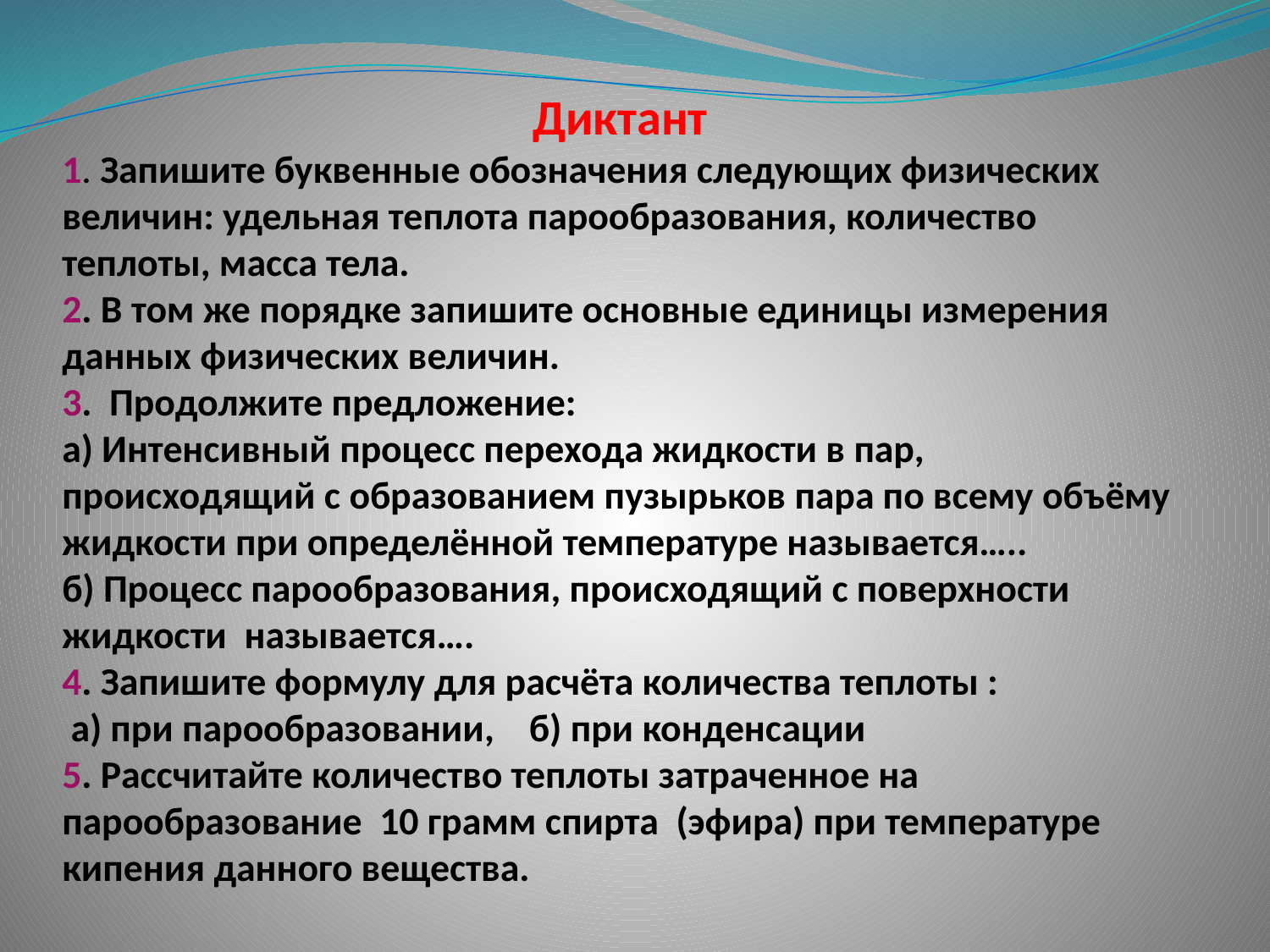

Диктант
1. Запишите буквенные обозначения следующих физических  величин: удельная теплота парообразования, количество теплоты, масса тела.
2. В том же порядке запишите основные единицы измерения данных физических величин.
3.  Продолжите предложение:
а) Интенсивный процесс перехода жидкости в пар, происходящий с образованием пузырьков пара по всему объёму жидкости при определённой температуре называется…..
б) Процесс парообразования, происходящий с поверхности жидкости  называется….
4. Запишите формулу для расчёта количества теплоты :
 а) при парообразовании,    б) при конденсации
5. Рассчитайте количество теплоты затраченное на парообразование  10 грамм спирта  (эфира) при температуре кипения данного вещества.
|  |  |
| --- | --- |